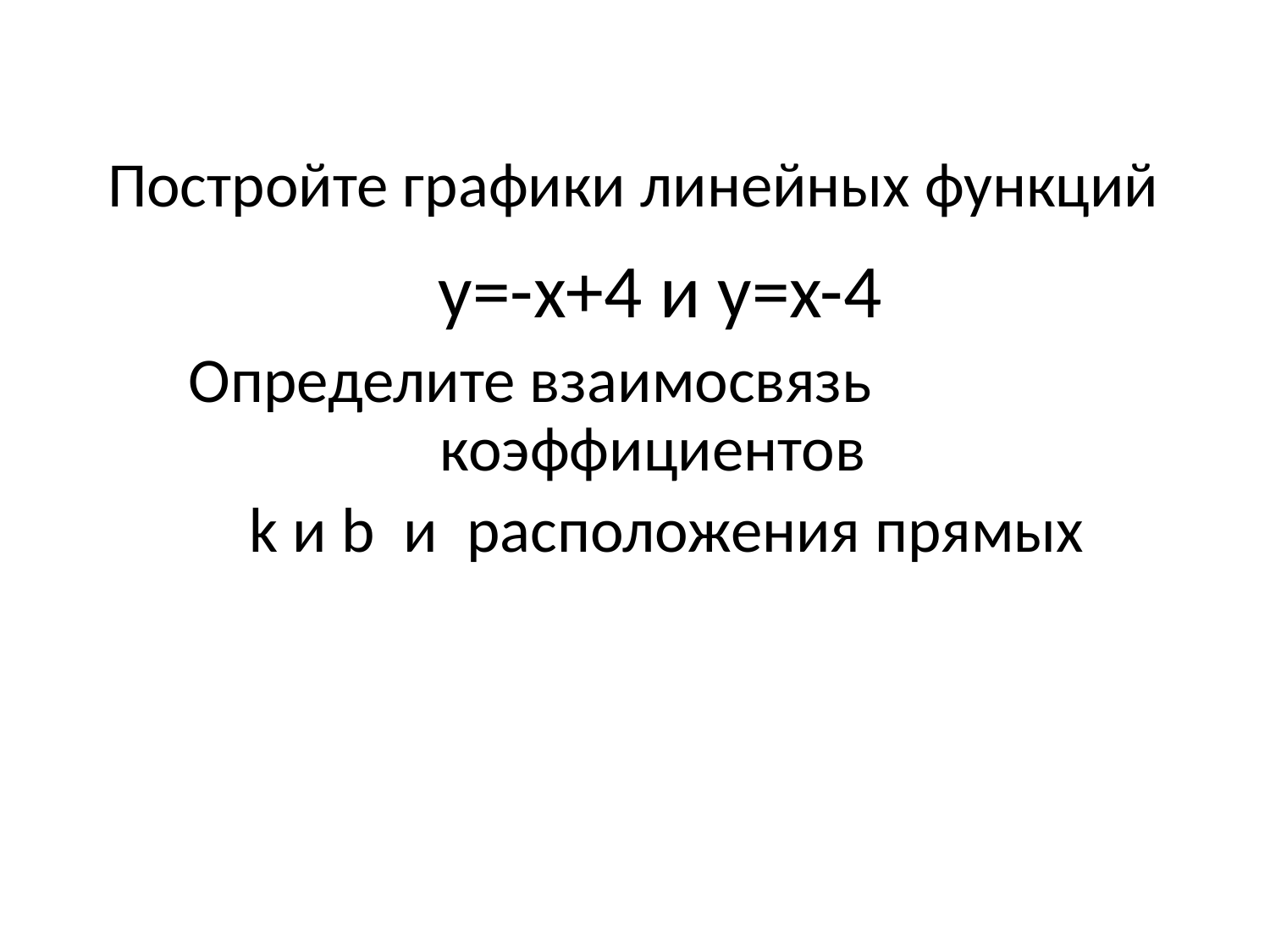

# Постройте графики линейных функций
 у=-х+4 и y=x-4
Определите взаимосвязь                   коэффициентов
 k и b  и  расположения прямых